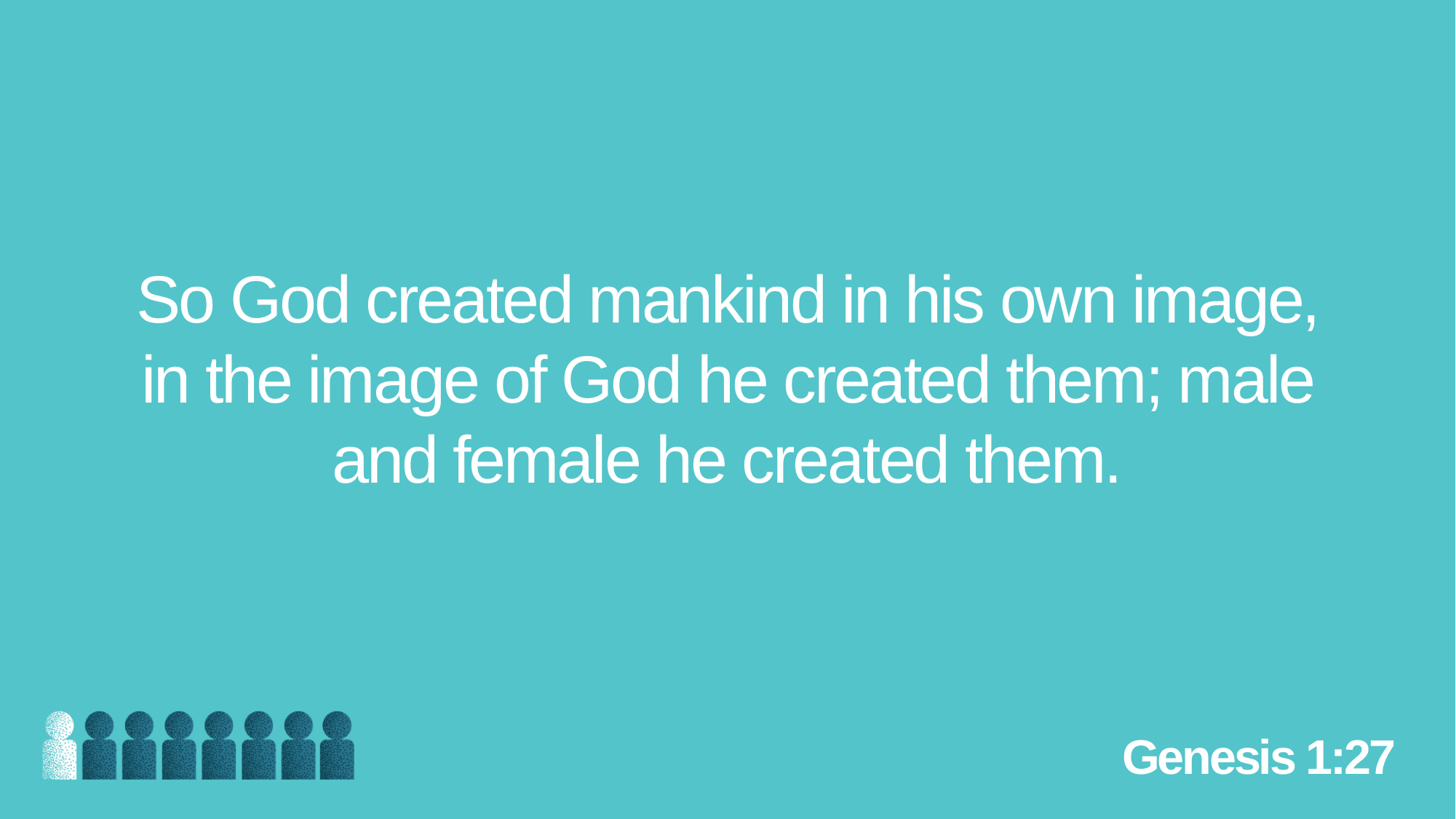

So God created mankind in his own image, in the image of God he created them; male and female he created them.
Genesis 1:27